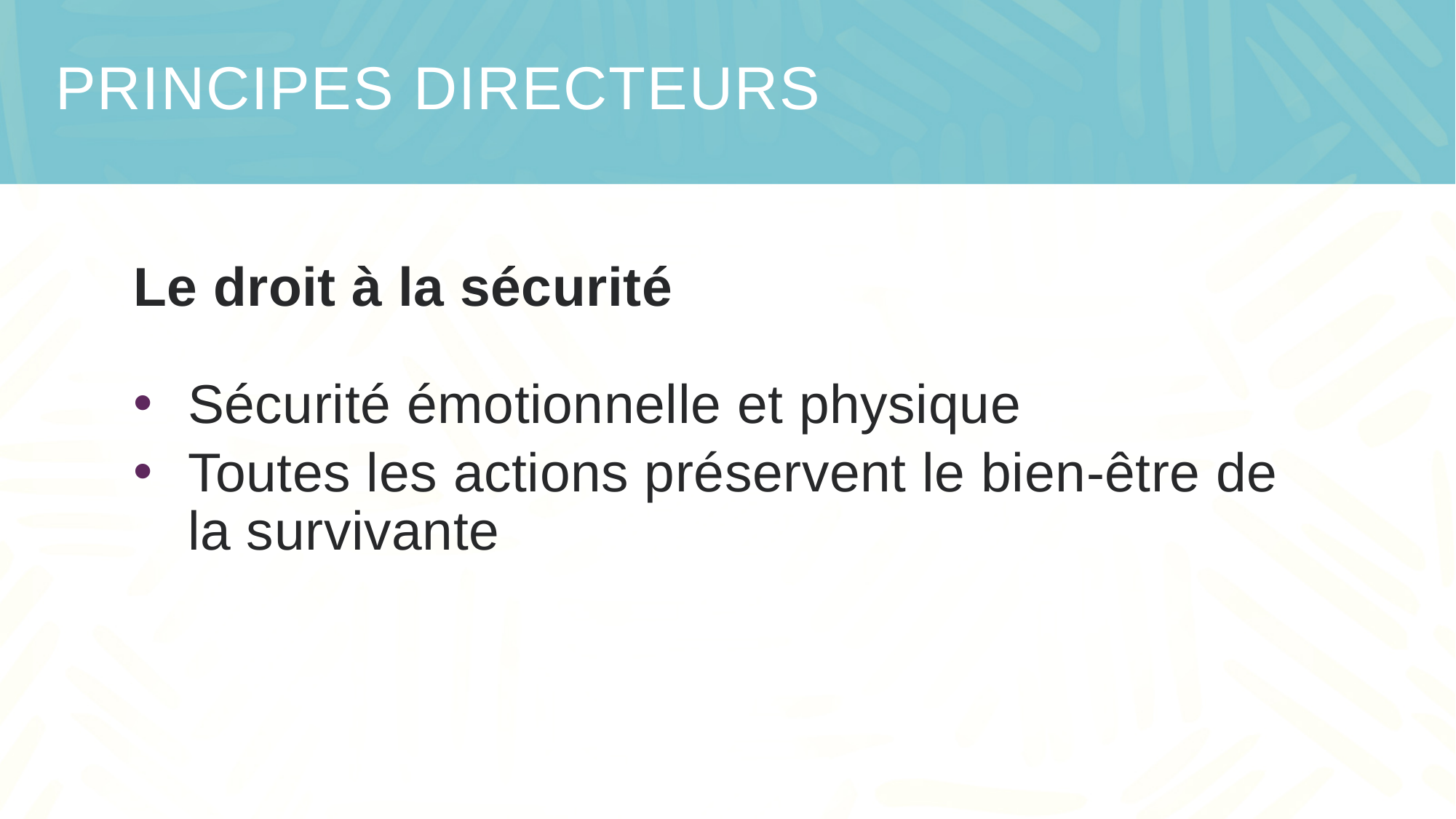

# Principes directeurs
Le droit à la sécurité

Sécurité émotionnelle et physique
Toutes les actions préservent le bien-être de la survivante